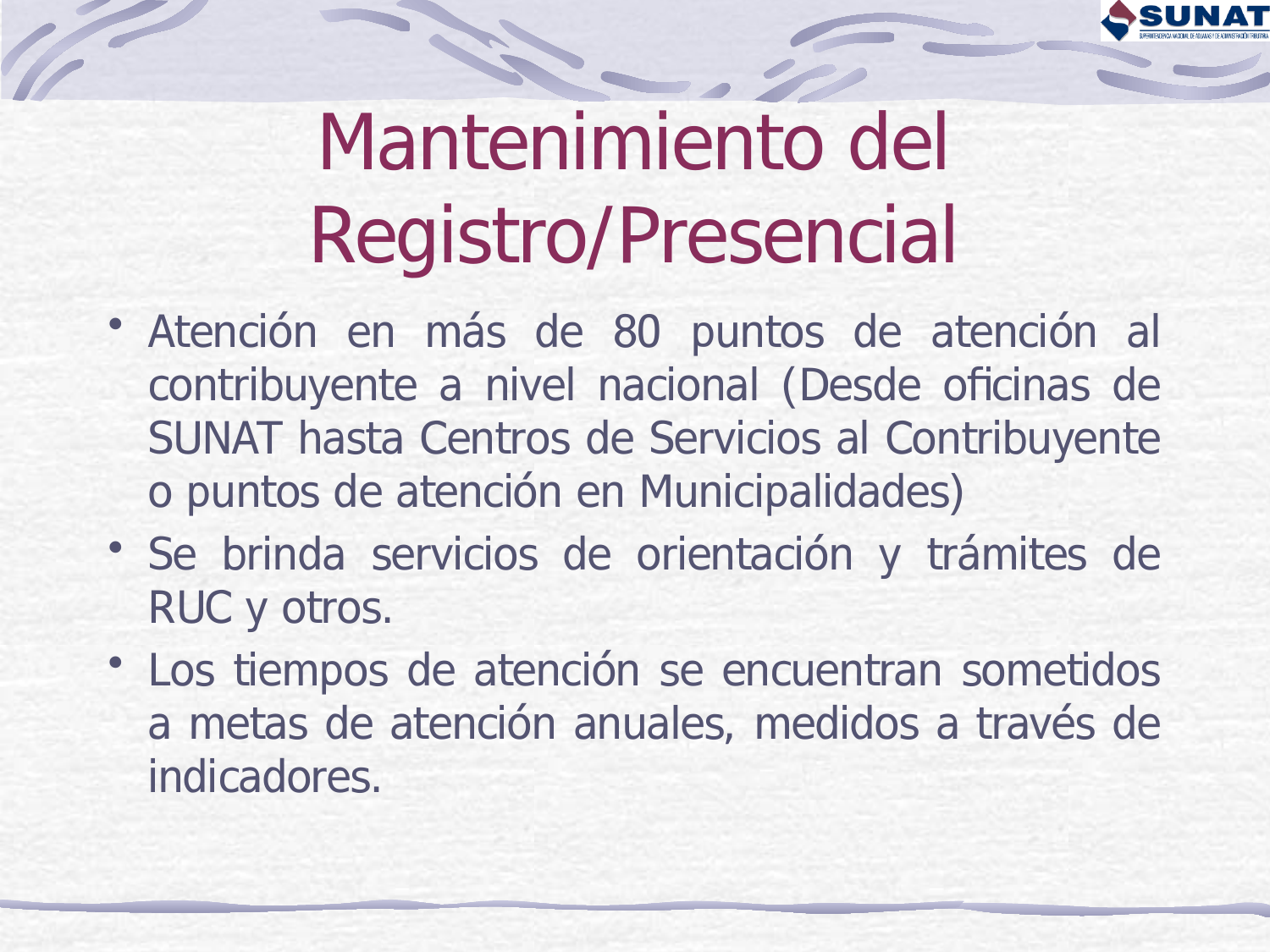

# Mantenimiento del Registro/Presencial
Atención en más de 80 puntos de atención al contribuyente a nivel nacional (Desde oficinas de SUNAT hasta Centros de Servicios al Contribuyente o puntos de atención en Municipalidades)
Se brinda servicios de orientación y trámites de RUC y otros.
Los tiempos de atención se encuentran sometidos a metas de atención anuales, medidos a través de indicadores.